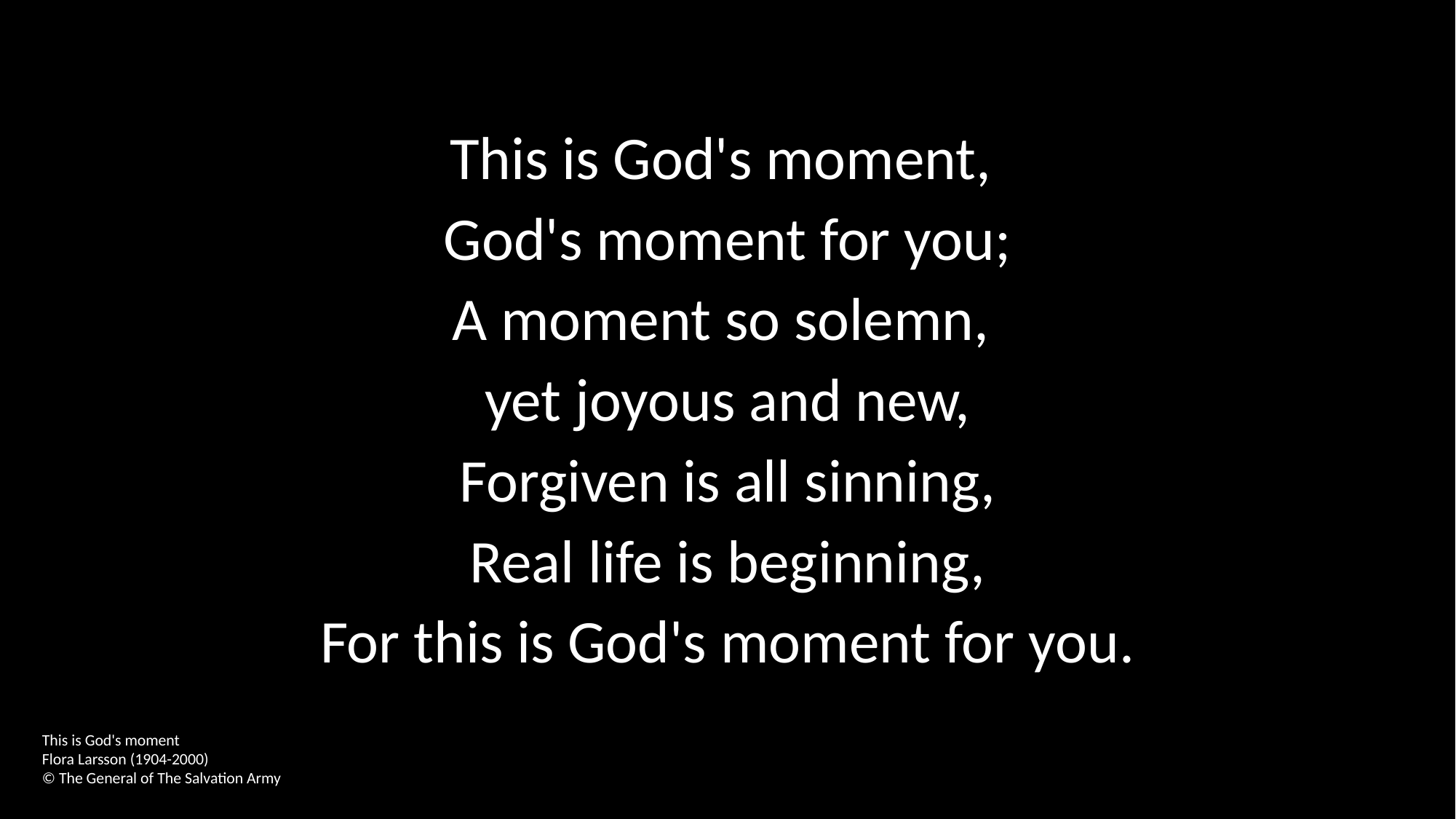

This is God's moment,
God's moment for you;
A moment so solemn,
yet joyous and new,
Forgiven is all sinning,
Real life is beginning,
For this is God's moment for you.
This is God's moment
Flora Larsson (1904-2000)
© The General of The Salvation Army